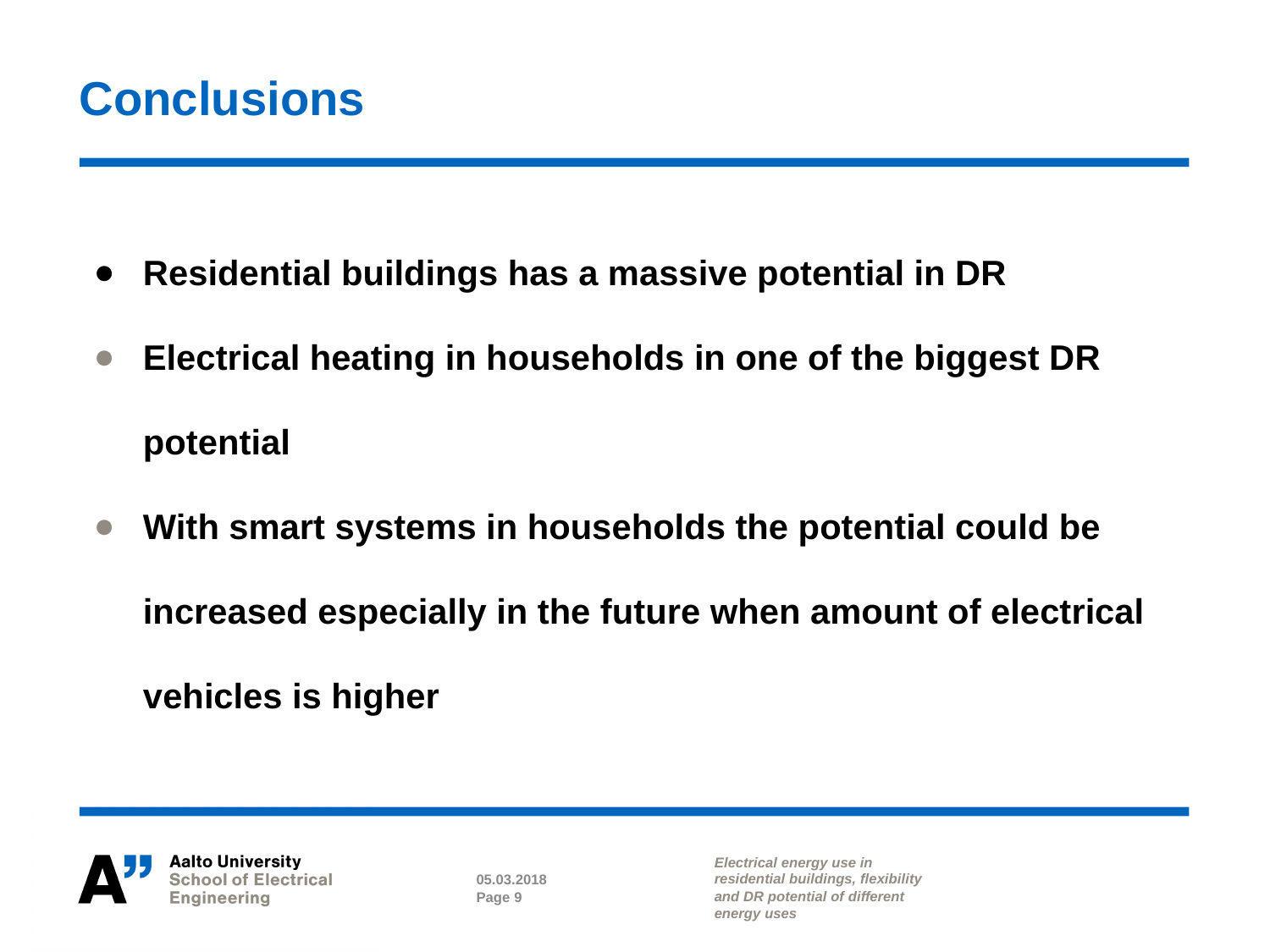

# Conclusions
Residential buildings has a massive potential in DR
Electrical heating in households in one of the biggest DR potential
With smart systems in households the potential could be increased especially in the future when amount of electrical vehicles is higher

Electrical energy use in residential buildings, flexibility and DR potential of different energy uses

05.03.2018
Page 9